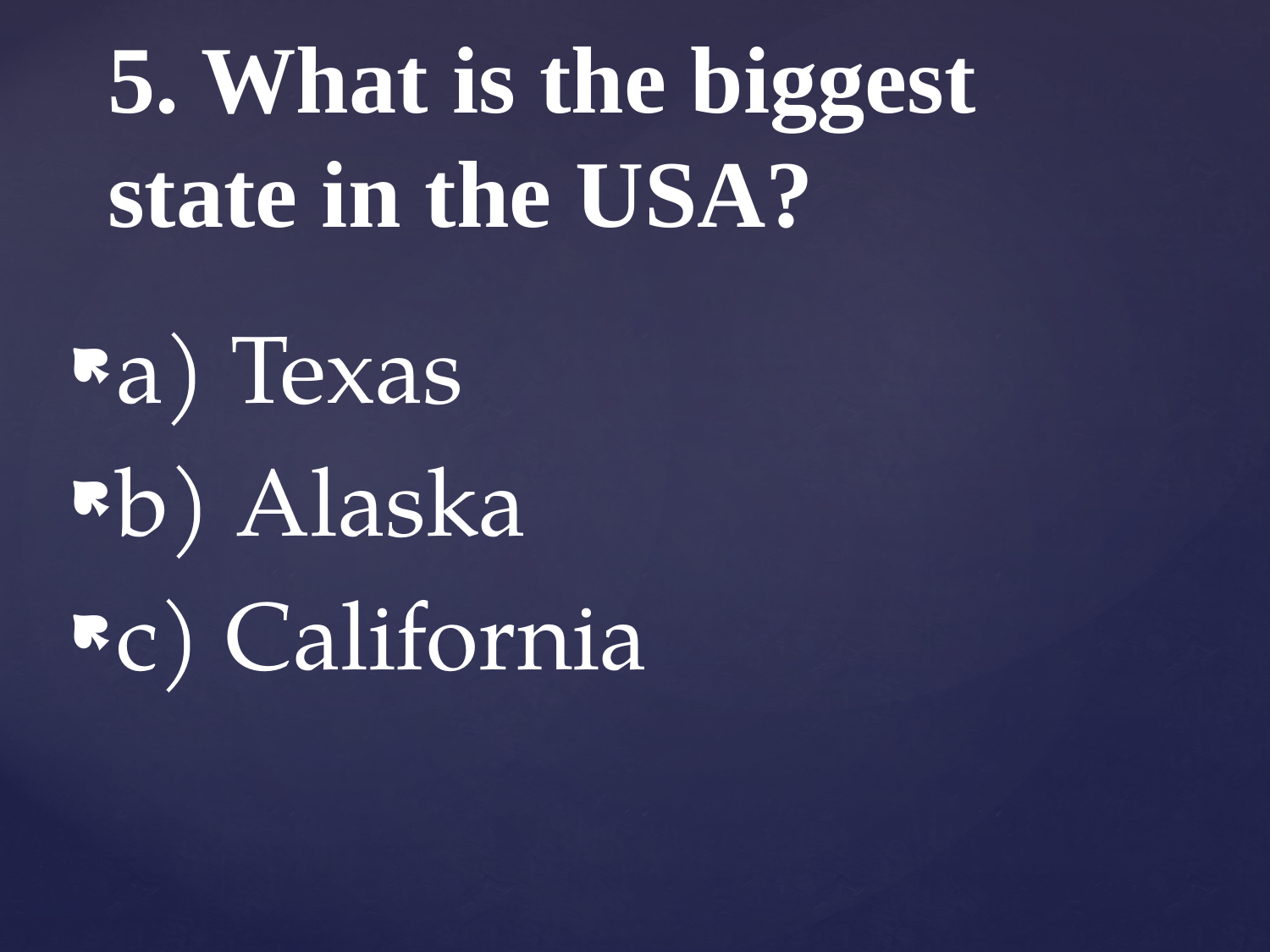

# 5. What is the biggest state in the USA?
a) Texas
b) Alaska
c) California